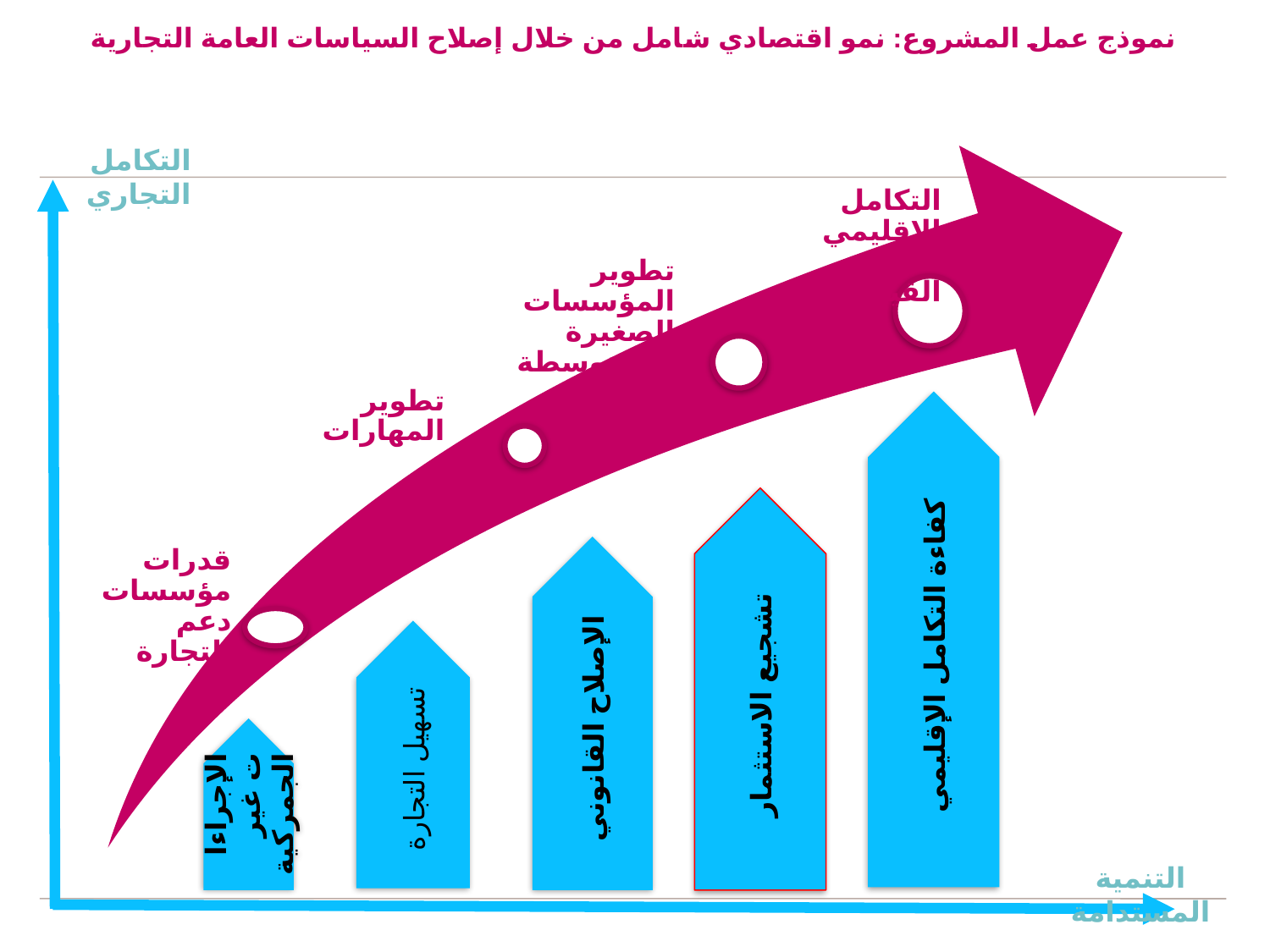

# نموذج عمل المشروع: نمو اقتصادي شامل من خلال إصلاح السياسات العامة التجارية
التكامل التجاري
قدرات مؤسسات دعم التجارة
تطوير المهارات
تطوير المؤسسات الصغيرة والمتوسطة
التكامل الإقليمي لسلسة القيمة
كفاءة التكامل الإقليمي
تشجيع الاستثمار
الإصلاح القانوني
تسهيل التجارة
الإجراءات غير الجمركية
التنمية المستدامة